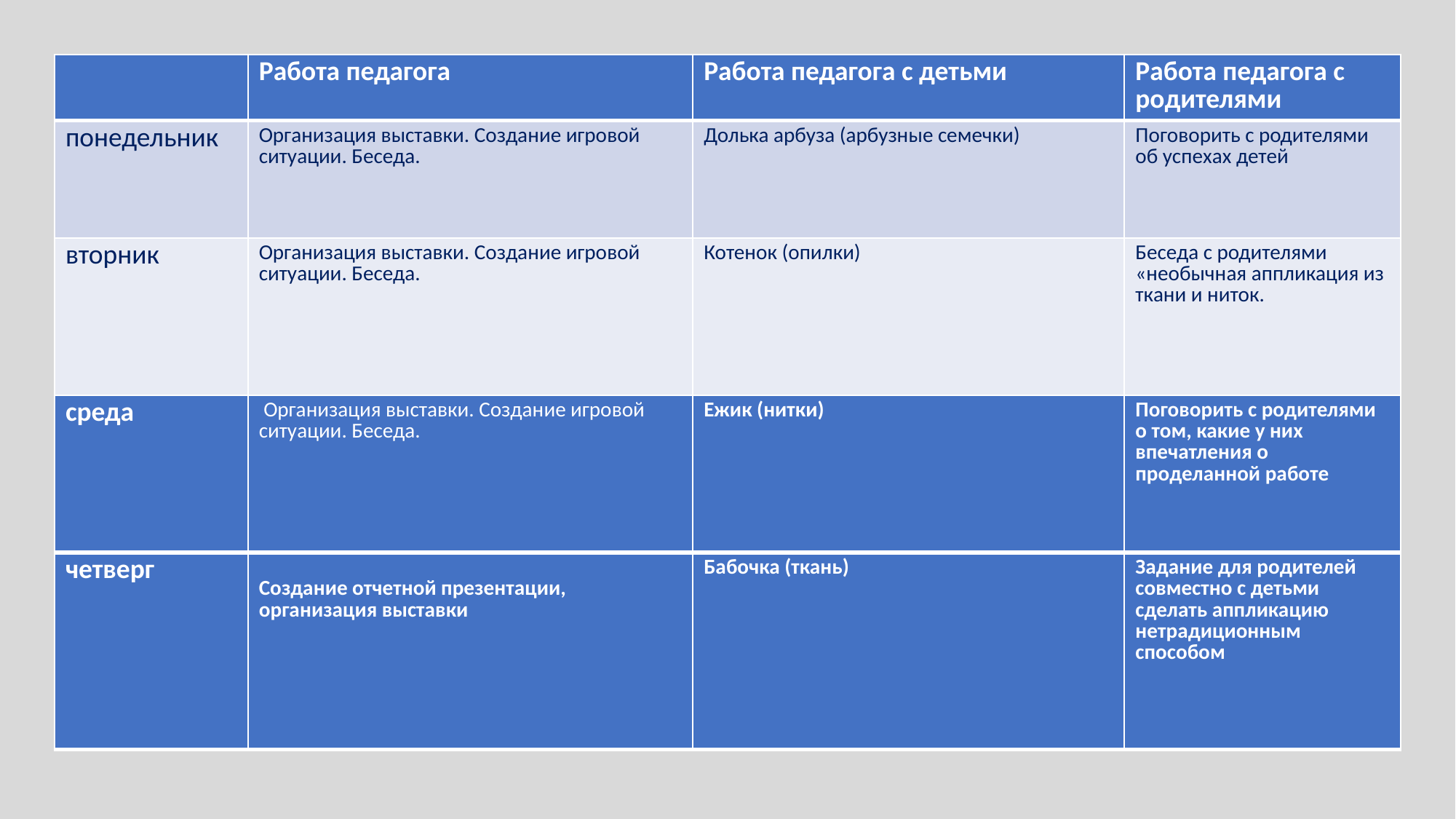

|  | Работа педагога | Работа педагога с детьми | Работа педагога с родителями |
| --- | --- | --- | --- |
| понедельник | Организация выставки. Создание игровой ситуации. Беседа. | Долька арбуза (арбузные семечки) | Поговорить с родителями об успехах детей |
| вторник | Организация выставки. Создание игровой ситуации. Беседа. | Котенок (опилки) | Беседа с родителями «необычная аппликация из ткани и ниток. |
| среда | Организация выставки. Создание игровой ситуации. Беседа. | Ежик (нитки) | Поговорить с родителями о том, какие у них впечатления о проделанной работе |
| --- | --- | --- | --- |
| четверг | Создание отчетной презентации, организация выставки | Бабочка (ткань) | Задание для родителей совместно с детьми сделать аппликацию нетрадиционным способом |
| --- | --- | --- | --- |